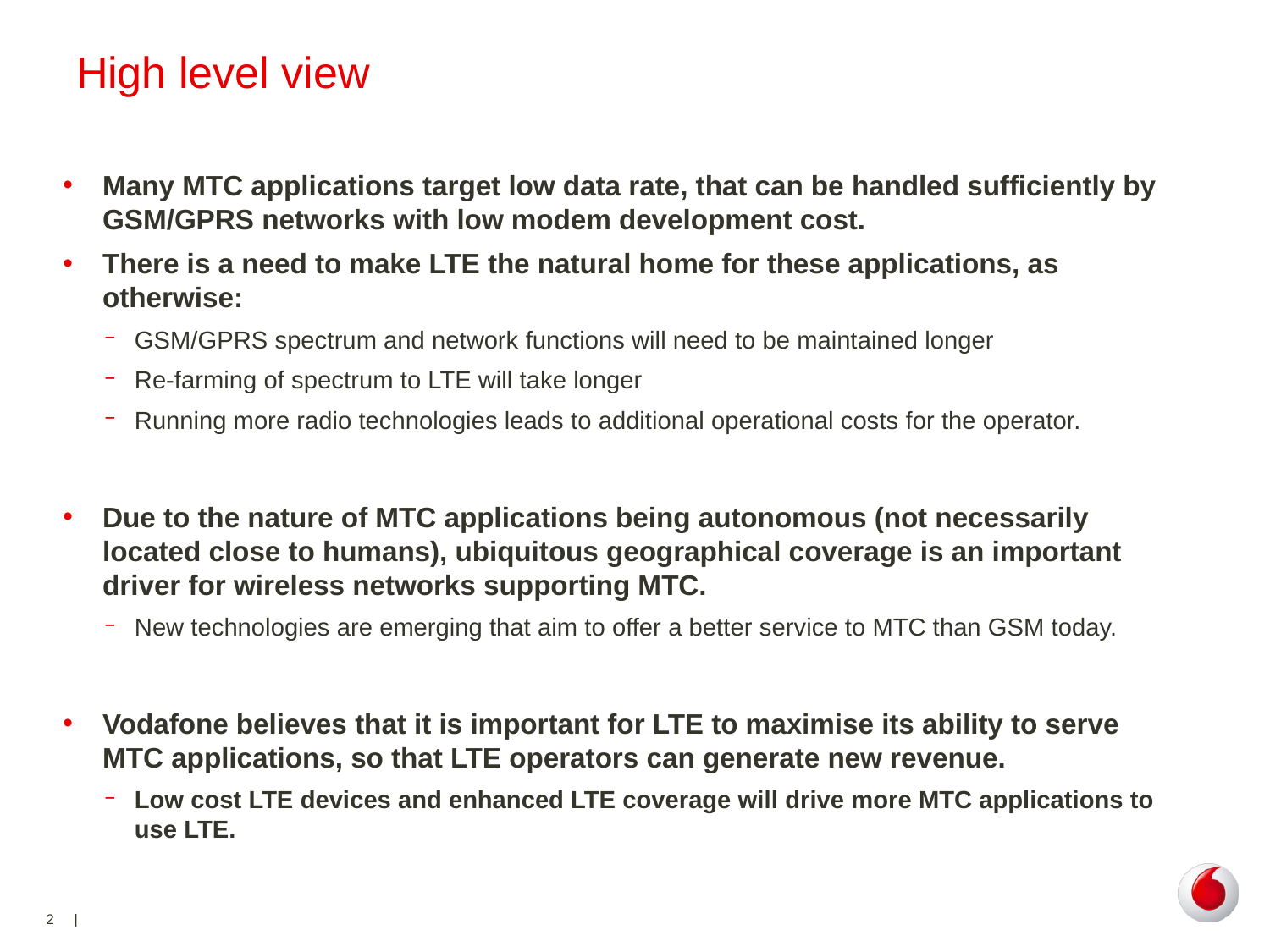

# High level view
Many MTC applications target low data rate, that can be handled sufficiently by GSM/GPRS networks with low modem development cost.
There is a need to make LTE the natural home for these applications, as otherwise:
GSM/GPRS spectrum and network functions will need to be maintained longer
Re-farming of spectrum to LTE will take longer
Running more radio technologies leads to additional operational costs for the operator.

Due to the nature of MTC applications being autonomous (not necessarily located close to humans), ubiquitous geographical coverage is an important driver for wireless networks supporting MTC.
New technologies are emerging that aim to offer a better service to MTC than GSM today.

Vodafone believes that it is important for LTE to maximise its ability to serve MTC applications, so that LTE operators can generate new revenue.
Low cost LTE devices and enhanced LTE coverage will drive more MTC applications to use LTE.